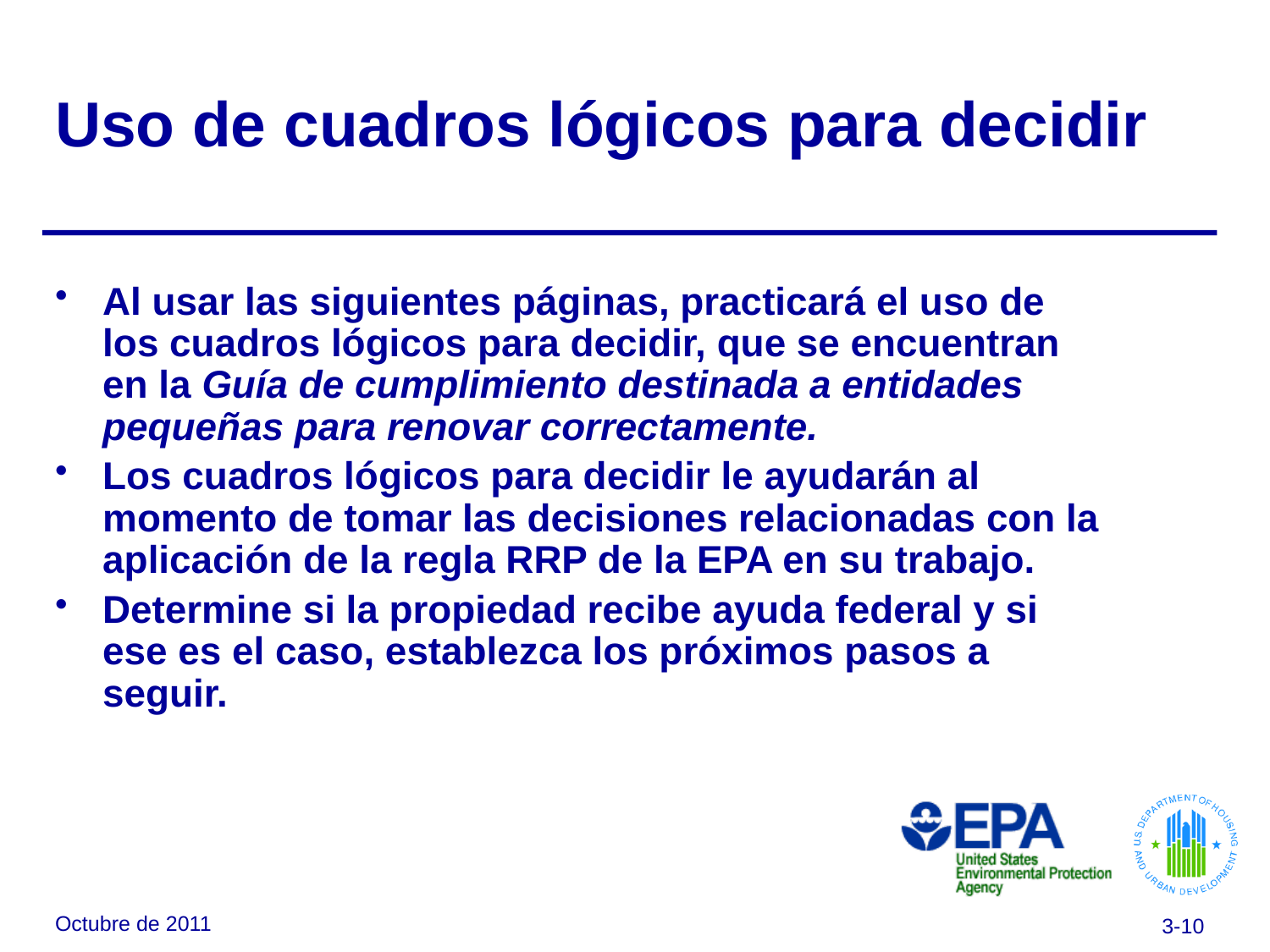

# Uso de cuadros lógicos para decidir
Al usar las siguientes páginas, practicará el uso de los cuadros lógicos para decidir, que se encuentran en la Guía de cumplimiento destinada a entidades pequeñas para renovar correctamente.
Los cuadros lógicos para decidir le ayudarán al momento de tomar las decisiones relacionadas con la aplicación de la regla RRP de la EPA en su trabajo.
Determine si la propiedad recibe ayuda federal y si ese es el caso, establezca los próximos pasos a seguir.
Octubre de 2011
3-10